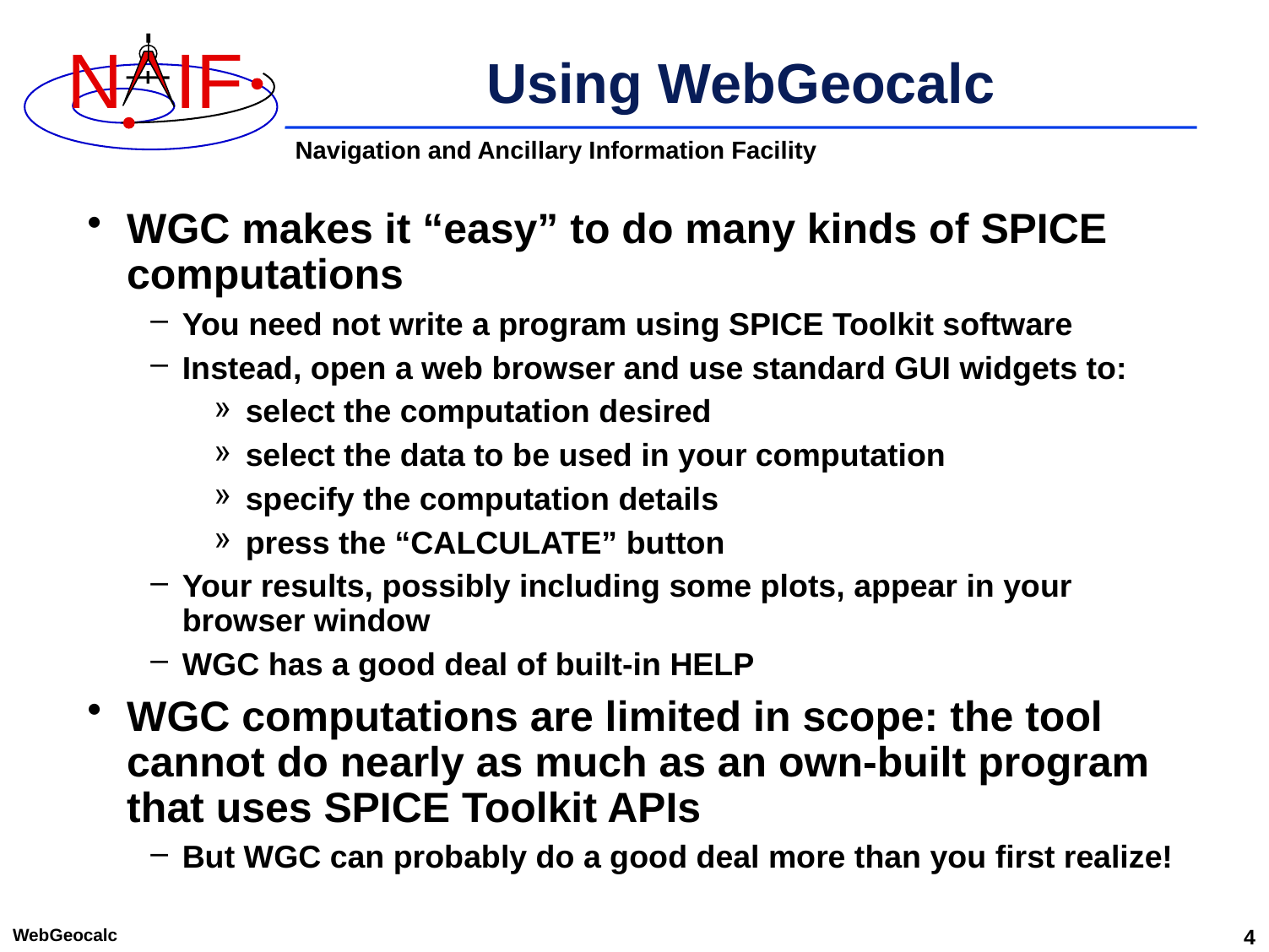

# Using WebGeocalc
WGC makes it “easy” to do many kinds of SPICE computations
You need not write a program using SPICE Toolkit software
Instead, open a web browser and use standard GUI widgets to:
select the computation desired
select the data to be used in your computation
specify the computation details
press the “CALCULATE” button
Your results, possibly including some plots, appear in your browser window
WGC has a good deal of built-in HELP
WGC computations are limited in scope: the tool cannot do nearly as much as an own-built program that uses SPICE Toolkit APIs
But WGC can probably do a good deal more than you first realize!

WebGeocalc
4